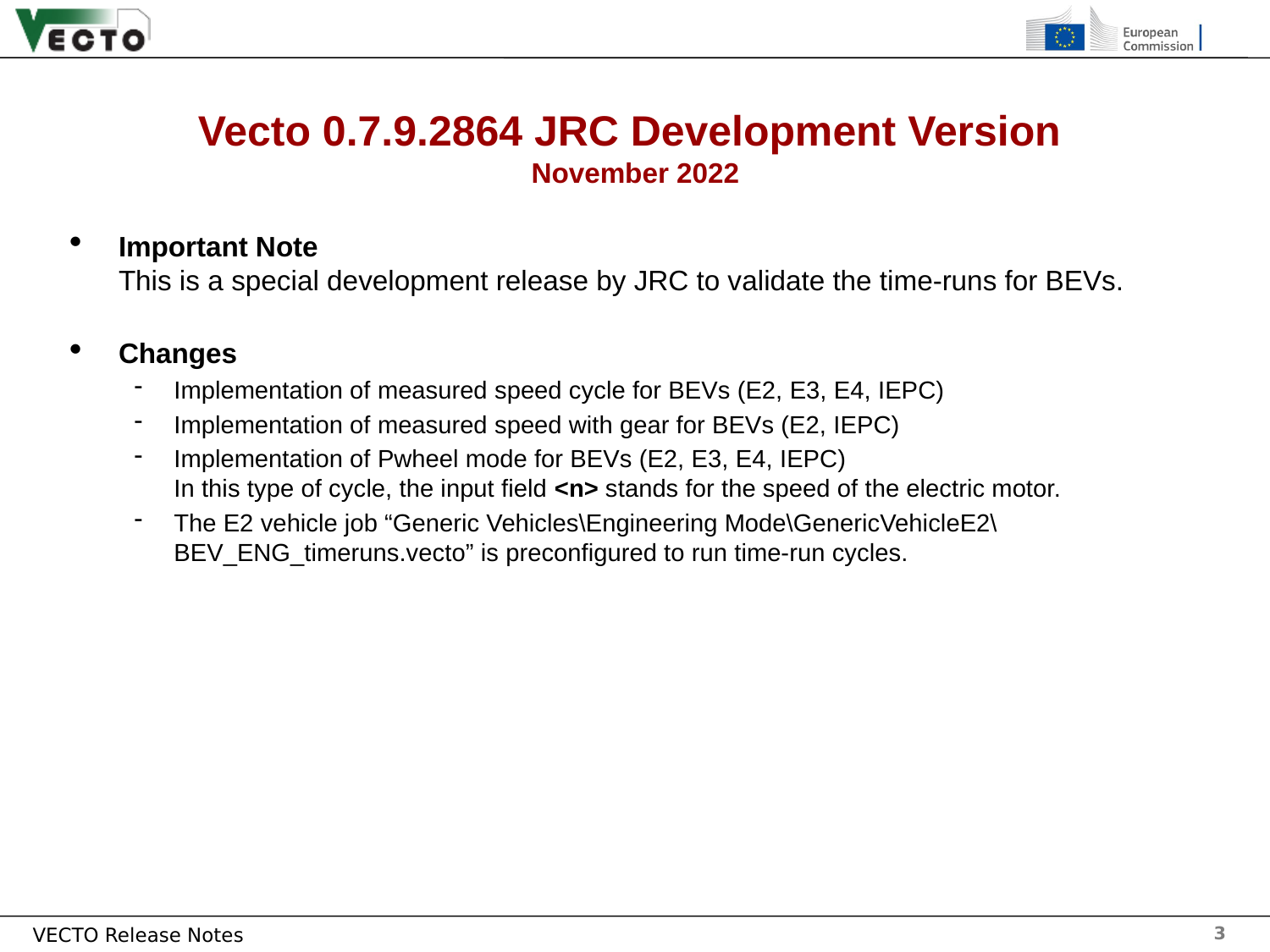

# Vecto 0.7.9.2864 JRC Development Version November 2022
Important Note
This is a special development release by JRC to validate the time-runs for BEVs.
Changes
Implementation of measured speed cycle for BEVs (E2, E3, E4, IEPC)
Implementation of measured speed with gear for BEVs (E2, IEPC)
Implementation of Pwheel mode for BEVs (E2, E3, E4, IEPC)
In this type of cycle, the input field <n> stands for the speed of the electric motor.
The E2 vehicle job “Generic Vehicles\Engineering Mode\GenericVehicleE2\BEV_ENG_timeruns.vecto” is preconfigured to run time-run cycles.